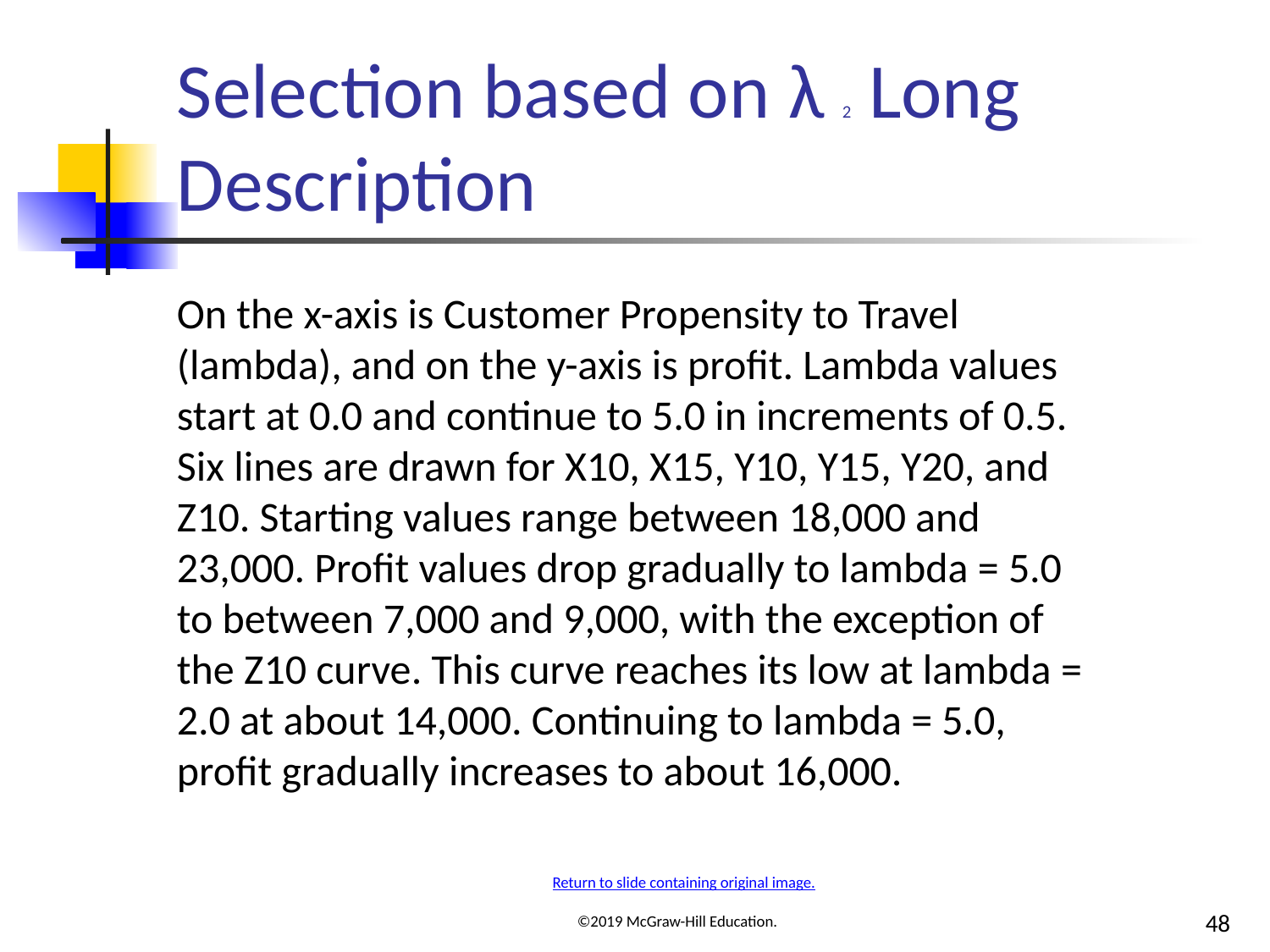

# Selection based on λ 2 Long Description
On the x-axis is Customer Propensity to Travel (lambda), and on the y-axis is profit. Lambda values start at 0.0 and continue to 5.0 in increments of 0.5. Six lines are drawn for X10, X15, Y10, Y15, Y20, and Z10. Starting values range between 18,000 and 23,000. Profit values drop gradually to lambda = 5.0 to between 7,000 and 9,000, with the exception of the Z10 curve. This curve reaches its low at lambda = 2.0 at about 14,000. Continuing to lambda = 5.0, profit gradually increases to about 16,000.
Return to slide containing original image.